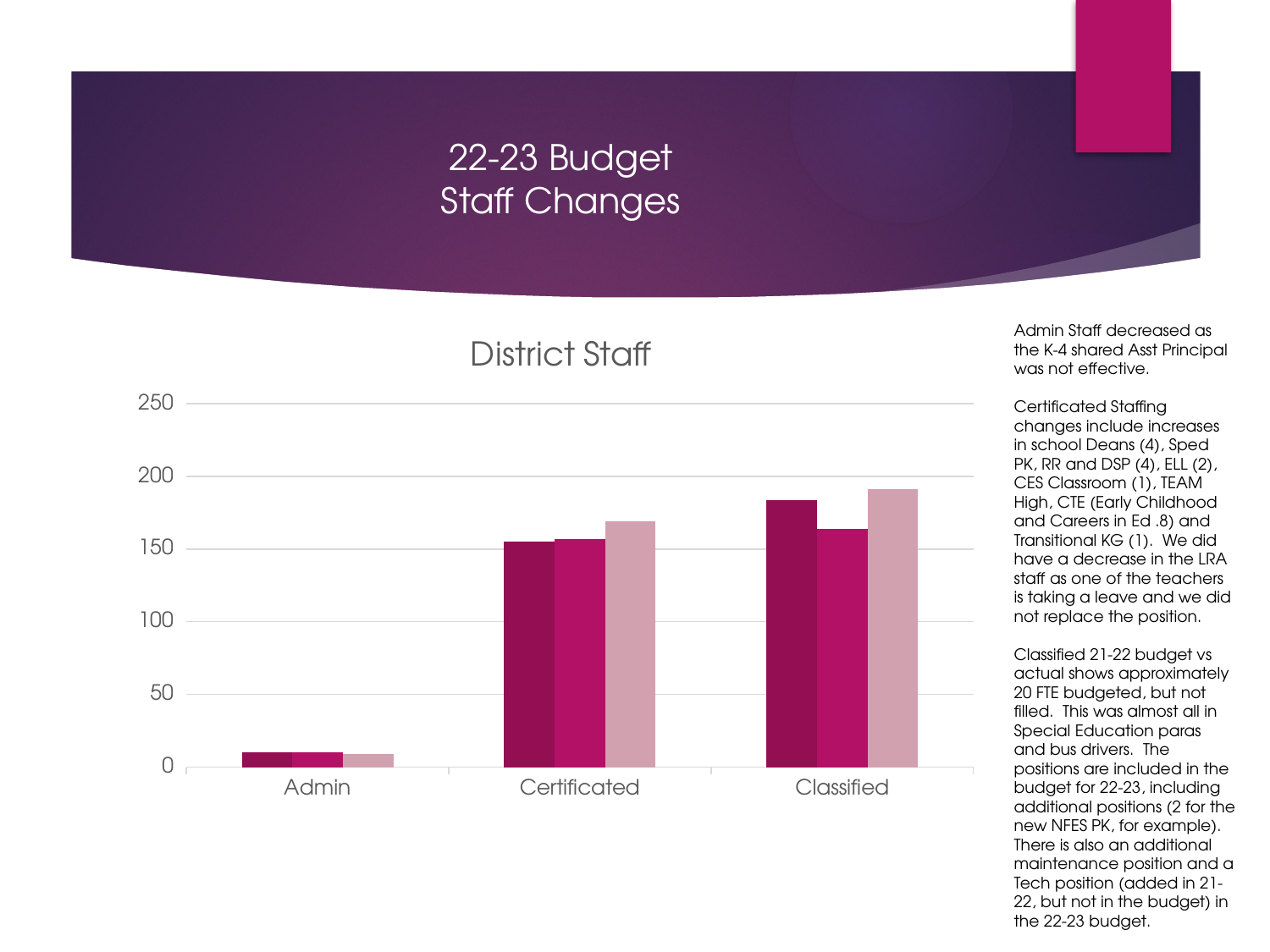

# 22-23 Budget Staff Changes

### Chart: District Staff

| Category | 21-22 Budget | 21-22 Actual | 22-23 Budget |
|---|---|---|---|
| Admin | 10.2 | 10.0 | 9.2 |
| Certificated | 155.3 | 156.9 | 168.87 |
| Classified | 183.36 | 163.59 | 191.16 |
Admin Staff decreased as the K-4 shared Asst Principal was not effective.

Certificated Staffing changes include increases in school Deans (4), Sped PK, RR and DSP (4), ELL (2), CES Classroom (1), TEAM High, CTE (Early Childhood and Careers in Ed .8) and Transitional KG (1).  We did have a decrease in the LRA staff as one of the teachers is taking a leave and we did not replace the position.

Classified 21-22 budget vs actual shows approximately 20 FTE budgeted, but not filled.  This was almost all in Special Education paras and bus drivers.  The positions are included in the budget for 22-23, including additional positions (2 for the new NFES PK, for example).  There is also an additional maintenance position and a Tech position (added in 21-22, but not in the budget) in the 22-23 budget.